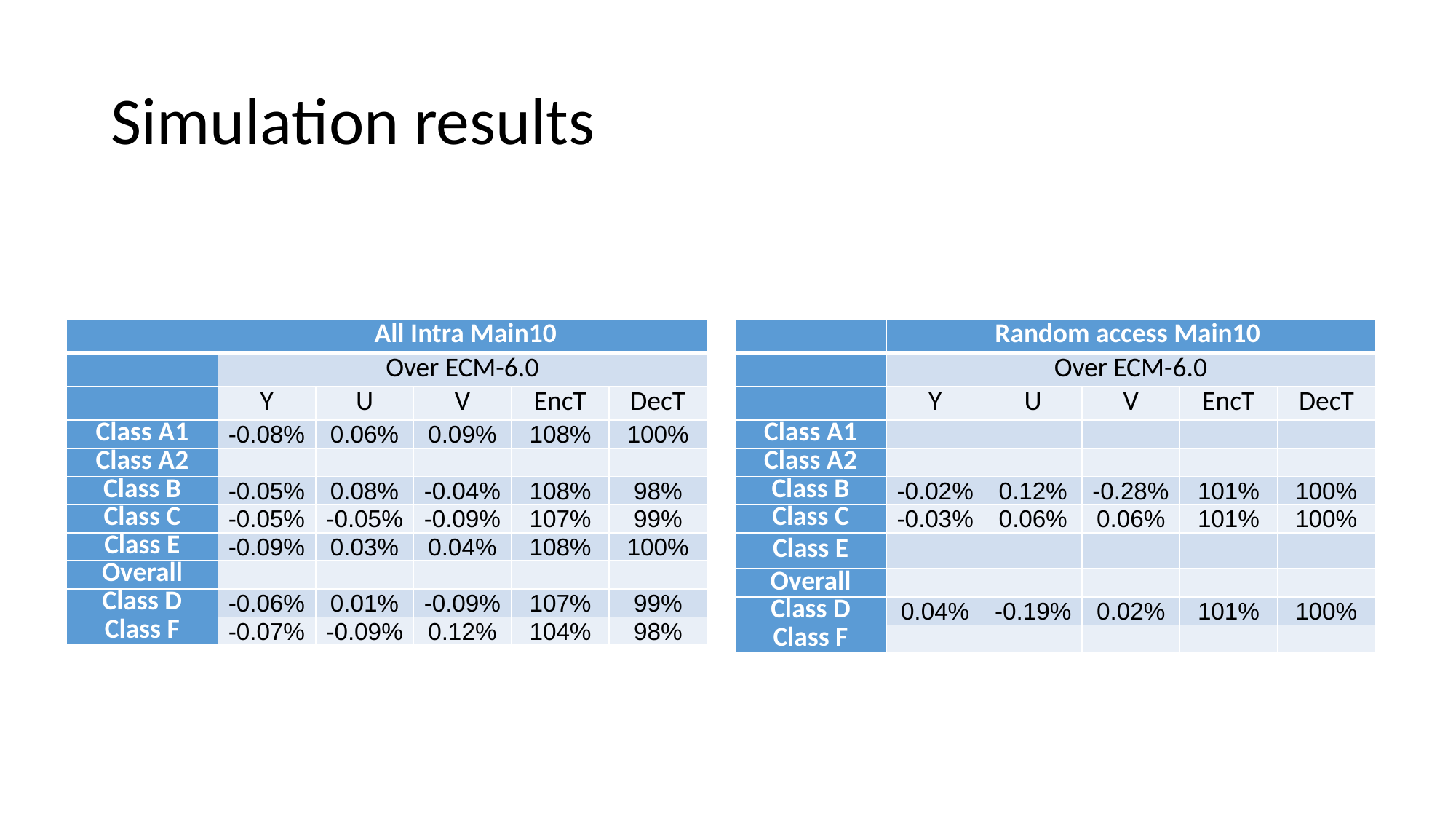

# Simulation results
|  | All Intra Main10 |  |  |  |  |
| --- | --- | --- | --- | --- | --- |
|  | Over ECM-6.0 |  |  |  |  |
|  | Y | U | V | EncT | DecT |
| Class A1 | -0.08% | 0.06% | 0.09% | 108% | 100% |
| Class A2 |  |  |  |  |  |
| Class B | -0.05% | 0.08% | -0.04% | 108% | 98% |
| Class C | -0.05% | -0.05% | -0.09% | 107% | 99% |
| Class E | -0.09% | 0.03% | 0.04% | 108% | 100% |
| Overall |  |  |  |  |  |
| Class D | -0.06% | 0.01% | -0.09% | 107% | 99% |
| Class F | -0.07% | -0.09% | 0.12% | 104% | 98% |
|  | Random access Main10 |  |  |  |  |
| --- | --- | --- | --- | --- | --- |
|  | Over ECM-6.0 |  |  |  |  |
|  | Y | U | V | EncT | DecT |
| Class A1 |  |  |  |  |  |
| Class A2 |  |  |  |  |  |
| Class B | -0.02% | 0.12% | -0.28% | 101% | 100% |
| Class C | -0.03% | 0.06% | 0.06% | 101% | 100% |
| Class E |  |  |  |  |  |
| Overall |  |  |  |  |  |
| Class D | 0.04% | -0.19% | 0.02% | 101% | 100% |
| Class F |  |  |  |  |  |